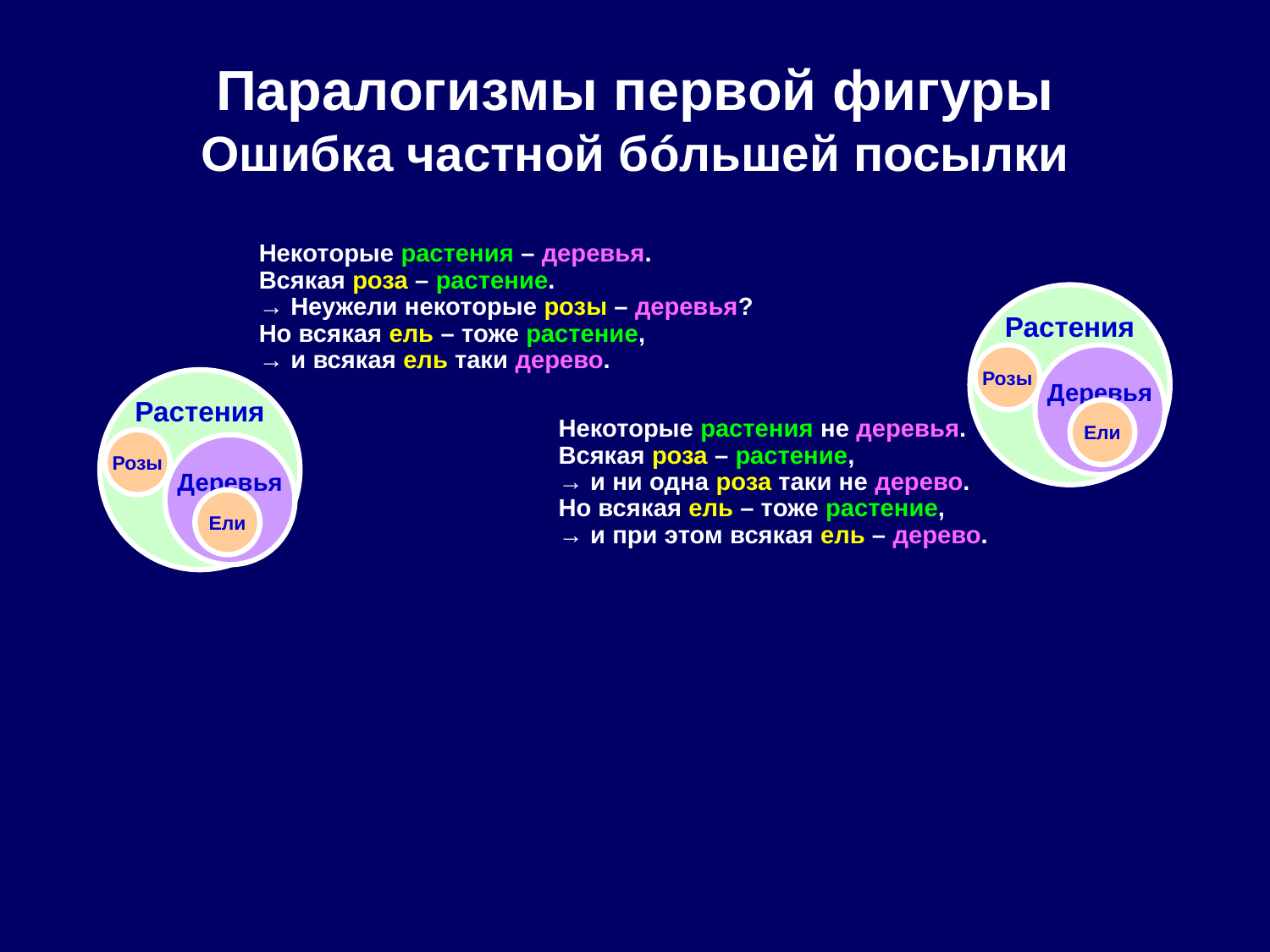

# Паралогизмы первой фигуры Ошибка частной бóльшей посылки
Некоторые растения – деревья.
Всякая роза – растение.
→ Неужели некоторые розы – деревья?
Но всякая ель – тоже растение,
→ и всякая ель таки дерево.
Растения
Розы
Деревья
Растения
Ели
Некоторые растения не деревья.
Всякая роза – растение,
→ и ни одна роза таки не дерево.
Но всякая ель – тоже растение,
→ и при этом всякая ель – дерево.
Розы
Деревья
Ели